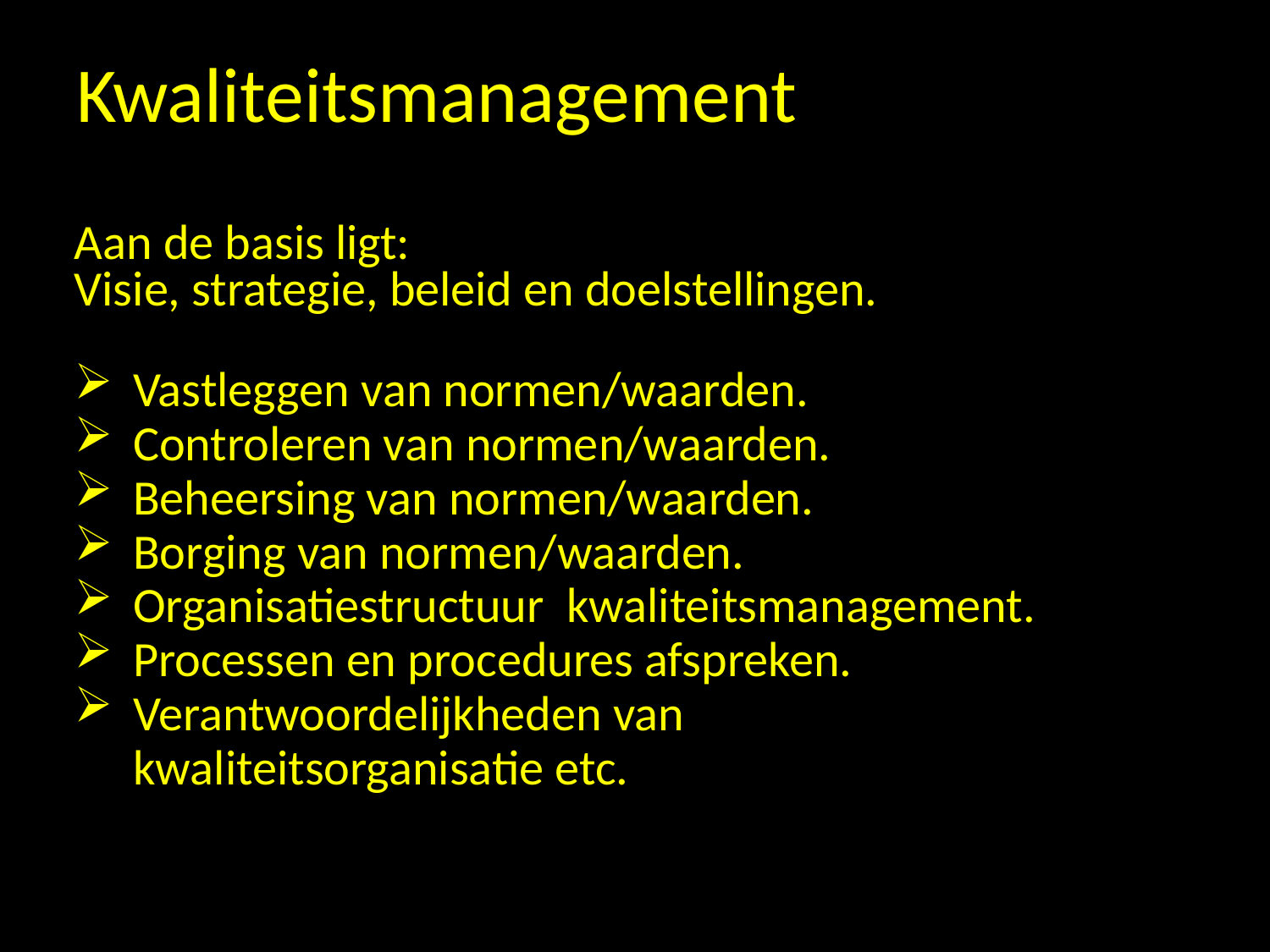

# Kwaliteitsmanagement
Aan de basis ligt:
Visie, strategie, beleid en doelstellingen.

 Vastleggen van normen/waarden.
 Controleren van normen/waarden.
 Beheersing van normen/waarden.
 Borging van normen/waarden.
 Organisatiestructuur  kwaliteitsmanagement.
 Processen en procedures afspreken.
 Verantwoordelijkheden van
	 kwaliteitsorganisatie etc.